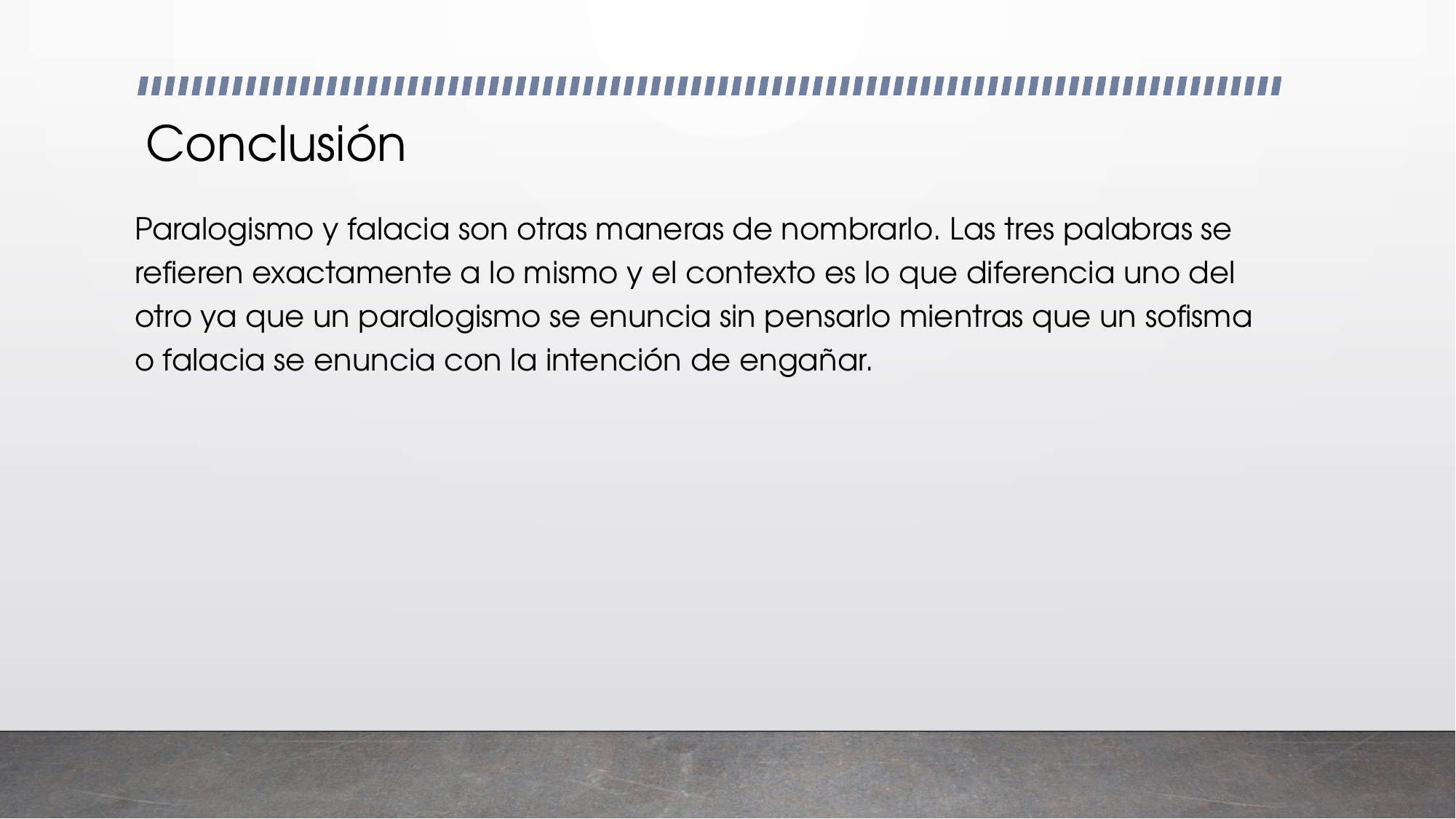

# Conclusión
Paralogismo y falacia son otras maneras de nombrarlo. Las tres palabras se refieren exactamente a lo mismo y el contexto es lo que diferencia uno del otro ya que un paralogismo se enuncia sin pensarlo mientras que un sofisma o falacia se enuncia con la intención de engañar.